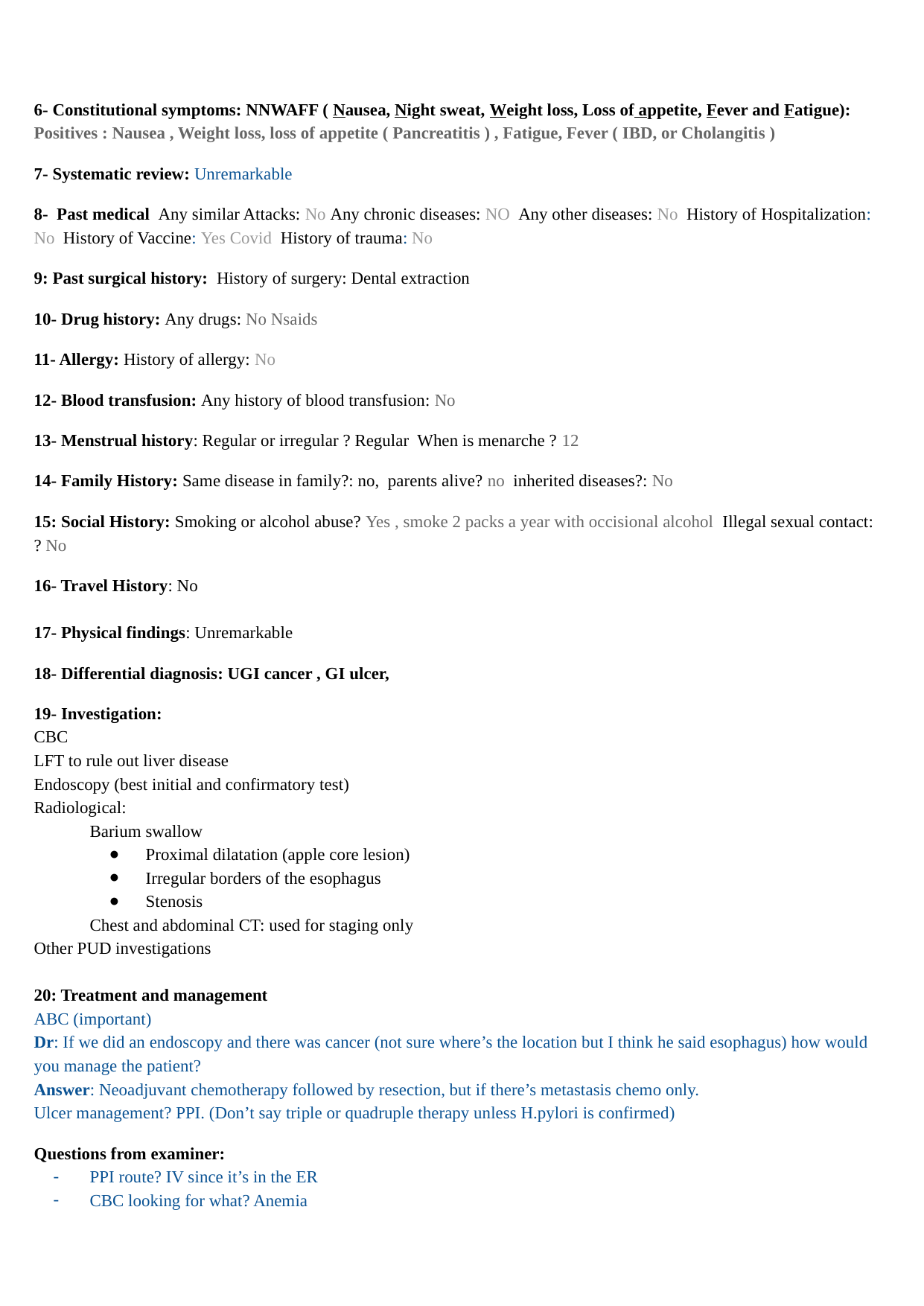

6- Constitutional symptoms: NNWAFF ( Nausea, Night sweat, Weight loss, Loss of appetite, Fever and Fatigue):
Positives : Nausea , Weight loss, loss of appetite ( Pancreatitis ) , Fatigue, Fever ( IBD, or Cholangitis )

7- Systematic review: Unremarkable

8-  Past medical  Any similar Attacks: No Any chronic diseases: NO  Any other diseases: No  History of Hospitalization: No  History of Vaccine: Yes Covid  History of trauma: No

9: Past surgical history:  History of surgery: Dental extraction

10- Drug history: Any drugs: No Nsaids

11- Allergy: History of allergy: No

12- Blood transfusion: Any history of blood transfusion: No

13- Menstrual history: Regular or irregular ? Regular  When is menarche ? 12

14- Family History: Same disease in family?: no,  parents alive? no  inherited diseases?: No

15: Social History: Smoking or alcohol abuse? Yes , smoke 2 packs a year with occisional alcohol  Illegal sexual contact: ? No

16- Travel History: No

17- Physical findings: Unremarkable

18- Differential diagnosis: UGI cancer , GI ulcer,

19- Investigation:
CBC
LFT to rule out liver disease
Endoscopy (best initial and confirmatory test)
Radiological:
Barium swallow
Proximal dilatation (apple core lesion)
Irregular borders of the esophagus
Stenosis
Chest and abdominal CT: used for staging only
Other PUD investigations

20: Treatment and management
ABC (important)
Dr: If we did an endoscopy and there was cancer (not sure where’s the location but I think he said esophagus) how would you manage the patient?
Answer: Neoadjuvant chemotherapy followed by resection, but if there’s metastasis chemo only.
Ulcer management? PPI. (Don’t say triple or quadruple therapy unless H.pylori is confirmed)

Questions from examiner:
PPI route? IV since it’s in the ER
CBC looking for what? Anemia